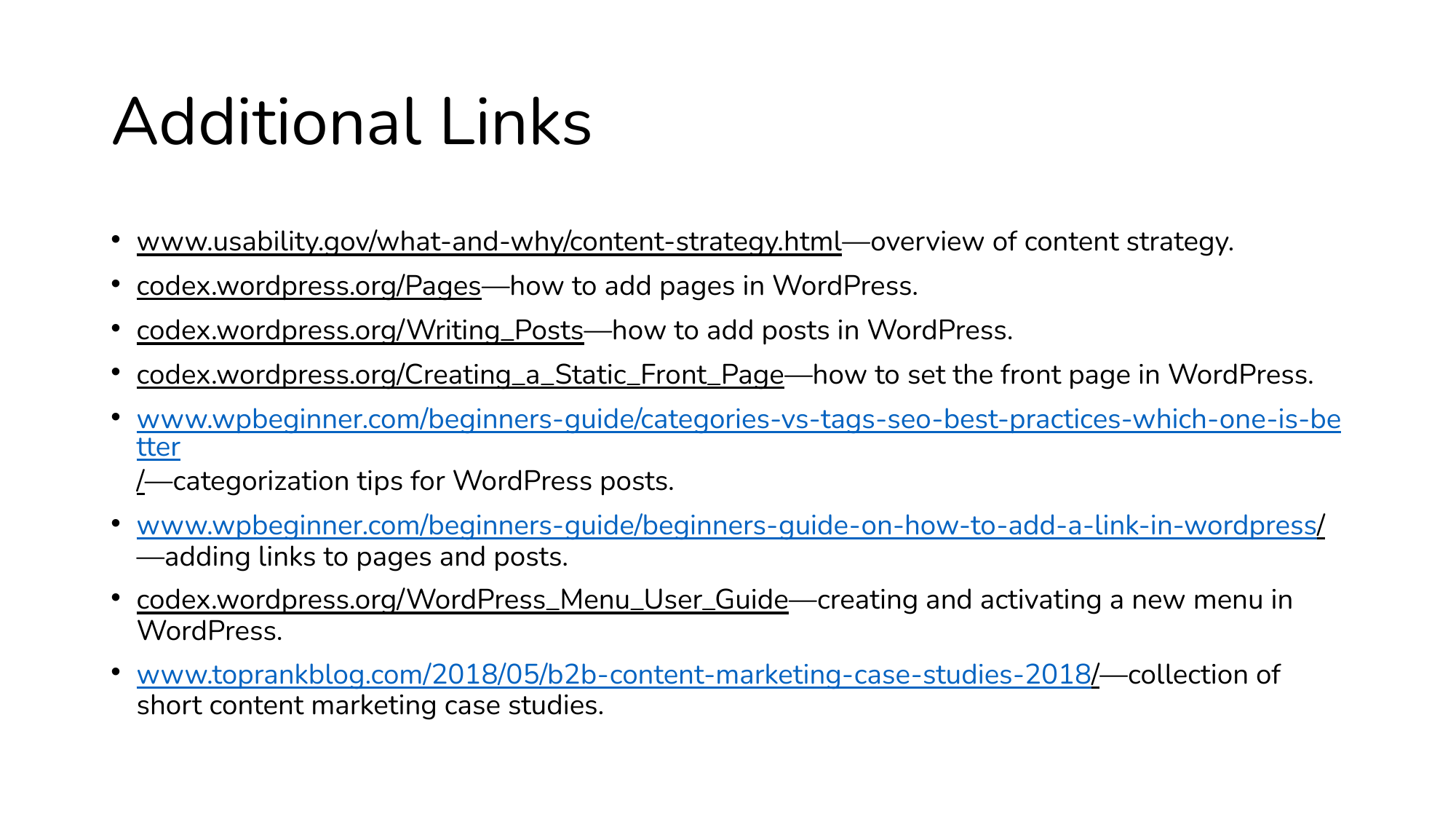

# Additional Links
www.usability.gov/what-and-why/content-strategy.html—overview of content strategy.
codex.wordpress.org/Pages—how to add pages in WordPress.
codex.wordpress.org/Writing_Posts—how to add posts in WordPress.
codex.wordpress.org/Creating_a_Static_Front_Page—how to set the front page in WordPress.
www.wpbeginner.com/beginners-guide/categories-vs-tags-seo-best-practices-which-one-is-better/—categorization tips for WordPress posts.
www.wpbeginner.com/beginners-guide/beginners-guide-on-how-to-add-a-link-in-wordpress/
—adding links to pages and posts.
codex.wordpress.org/WordPress_Menu_User_Guide—creating and activating a new menu in WordPress.
www.toprankblog.com/2018/05/b2b-content-marketing-case-studies-2018/—collection of short content marketing case studies.